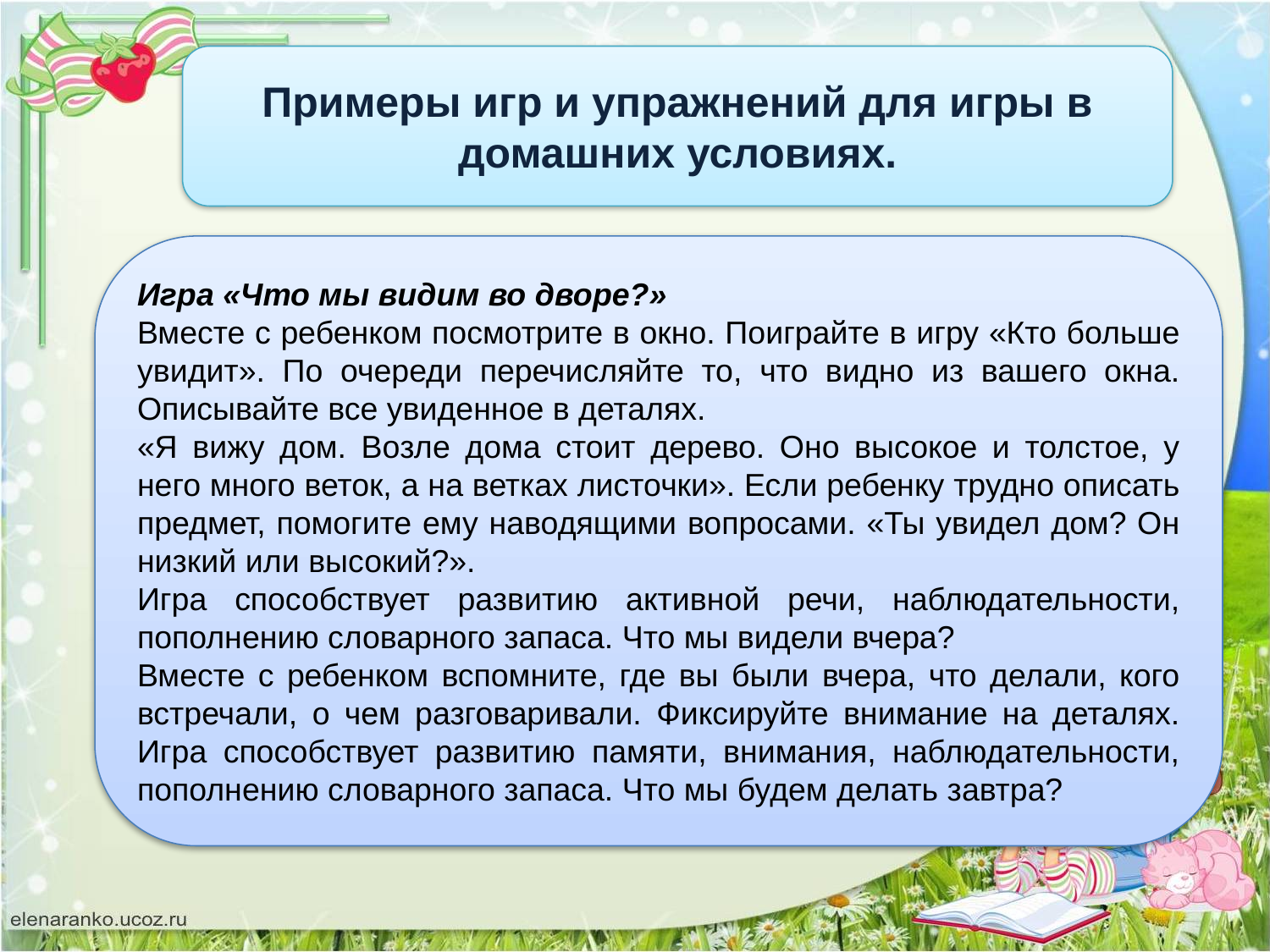

Примеры игр и упражнений для игры в домашних условиях.
Игра «Что мы видим во дворе?»
Вместе с ребенком посмотрите в окно. Поиграйте в игру «Кто больше увидит». По очереди перечисляйте то, что видно из вашего окна. Описывайте все увиденное в деталях.
«Я вижу дом. Возле дома стоит дерево. Оно высокое и толстое, у него много веток, а на ветках листочки». Если ребенку трудно описать предмет, помогите ему наводящими вопросами. «Ты увидел дом? Он низкий или высокий?».
Игра способствует развитию активной речи, наблюдательности, пополнению словарного запаса. Что мы видели вчера?
Вместе с ребенком вспомните, где вы были вчера, что делали, кого встречали, о чем разговаривали. Фиксируйте внимание на деталях. Игра способствует развитию памяти, внимания, наблюдательности, пополнению словарного запаса. Что мы будем делать завтра?